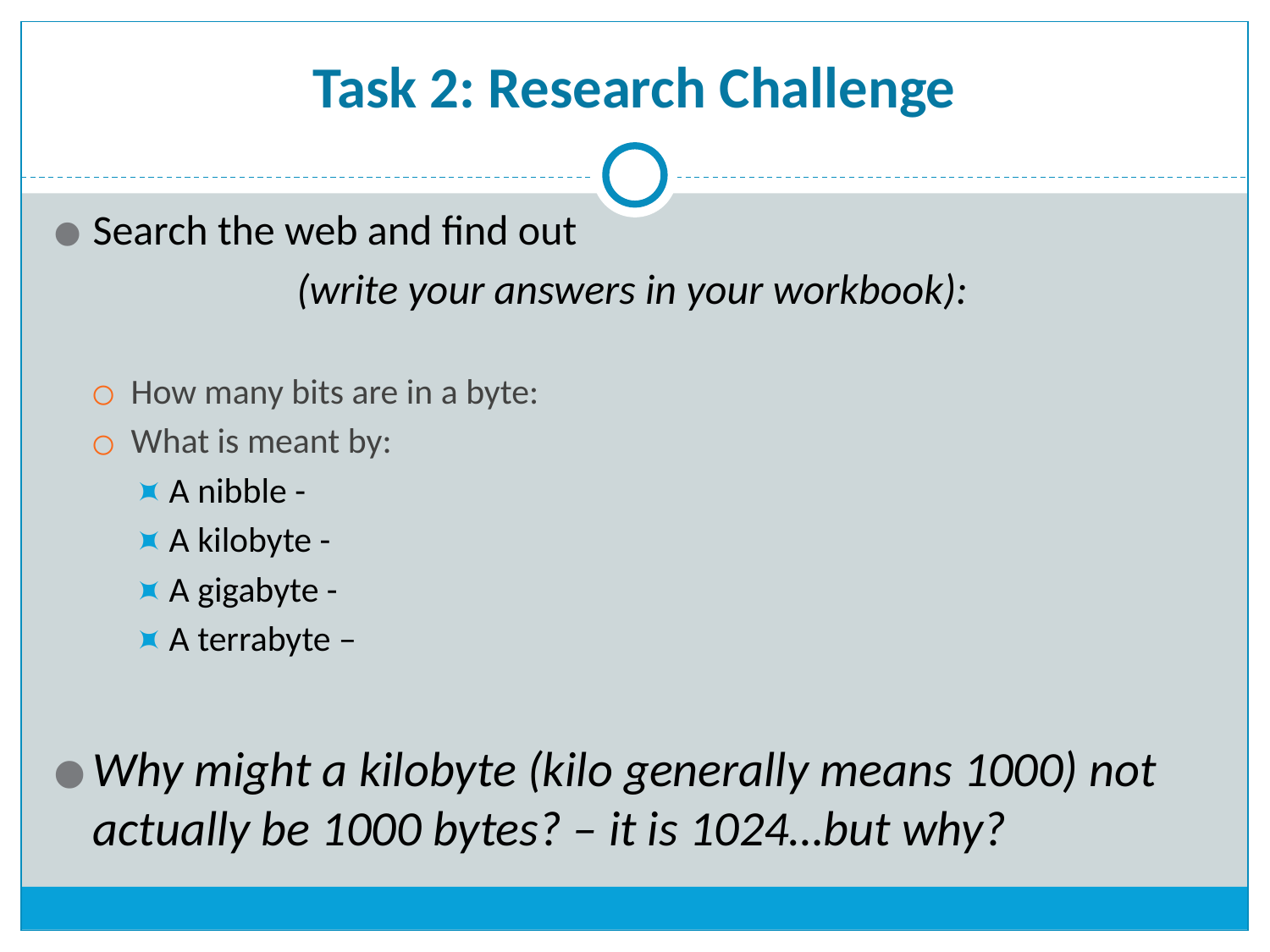

# Task 2: Research Challenge
Search the web and find out
(write your answers in your workbook):

How many bits are in a byte:
What is meant by:
A nibble -
A kilobyte -
A gigabyte -
A terrabyte –

Why might a kilobyte (kilo generally means 1000) not actually be 1000 bytes? – it is 1024…but why?